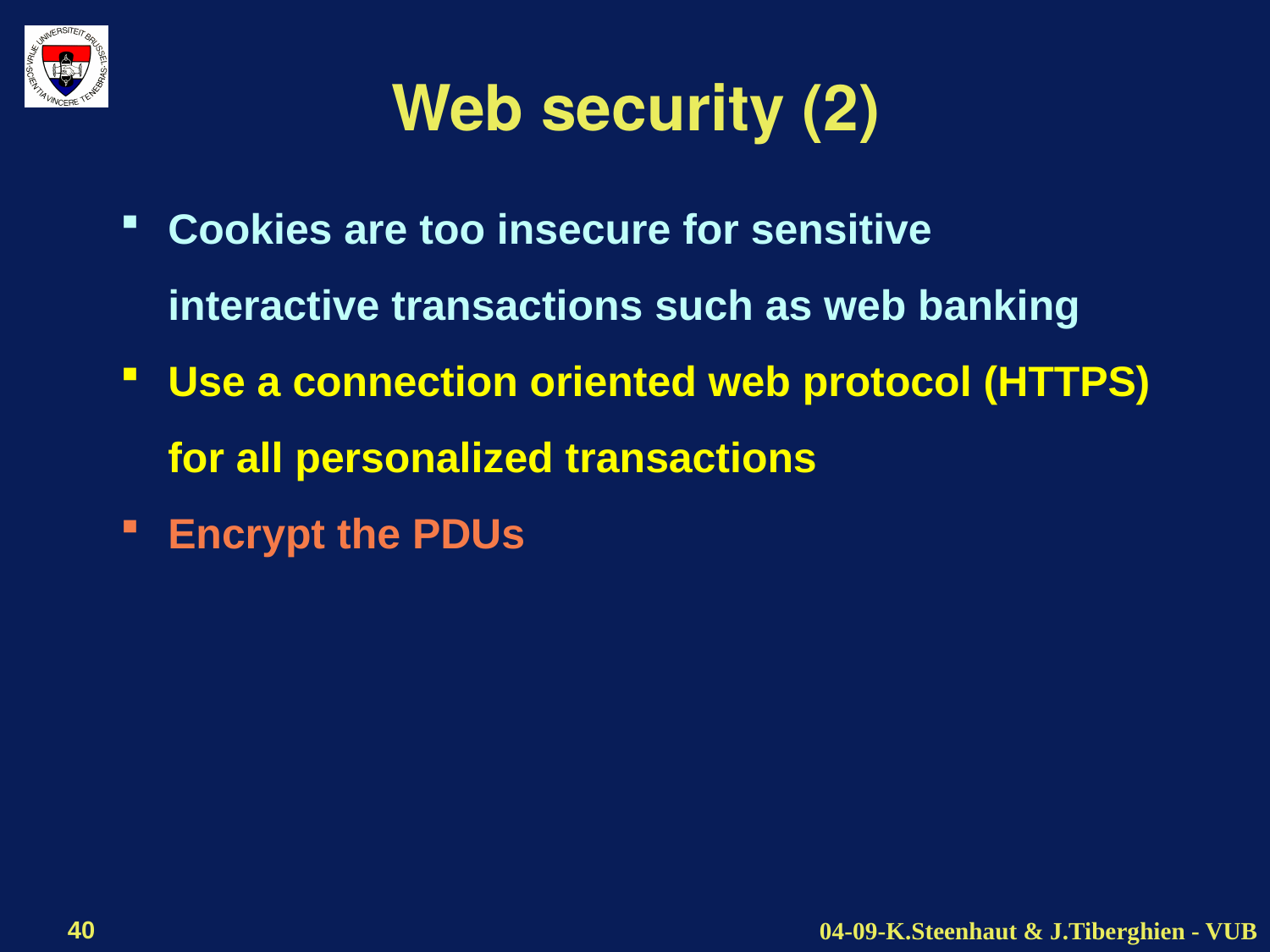

# Web security (2)
Cookies are too insecure for sensitive interactive transactions such as web banking
Use a connection oriented web protocol (HTTPS)
for all personalized transactions
Encrypt the PDUs

40